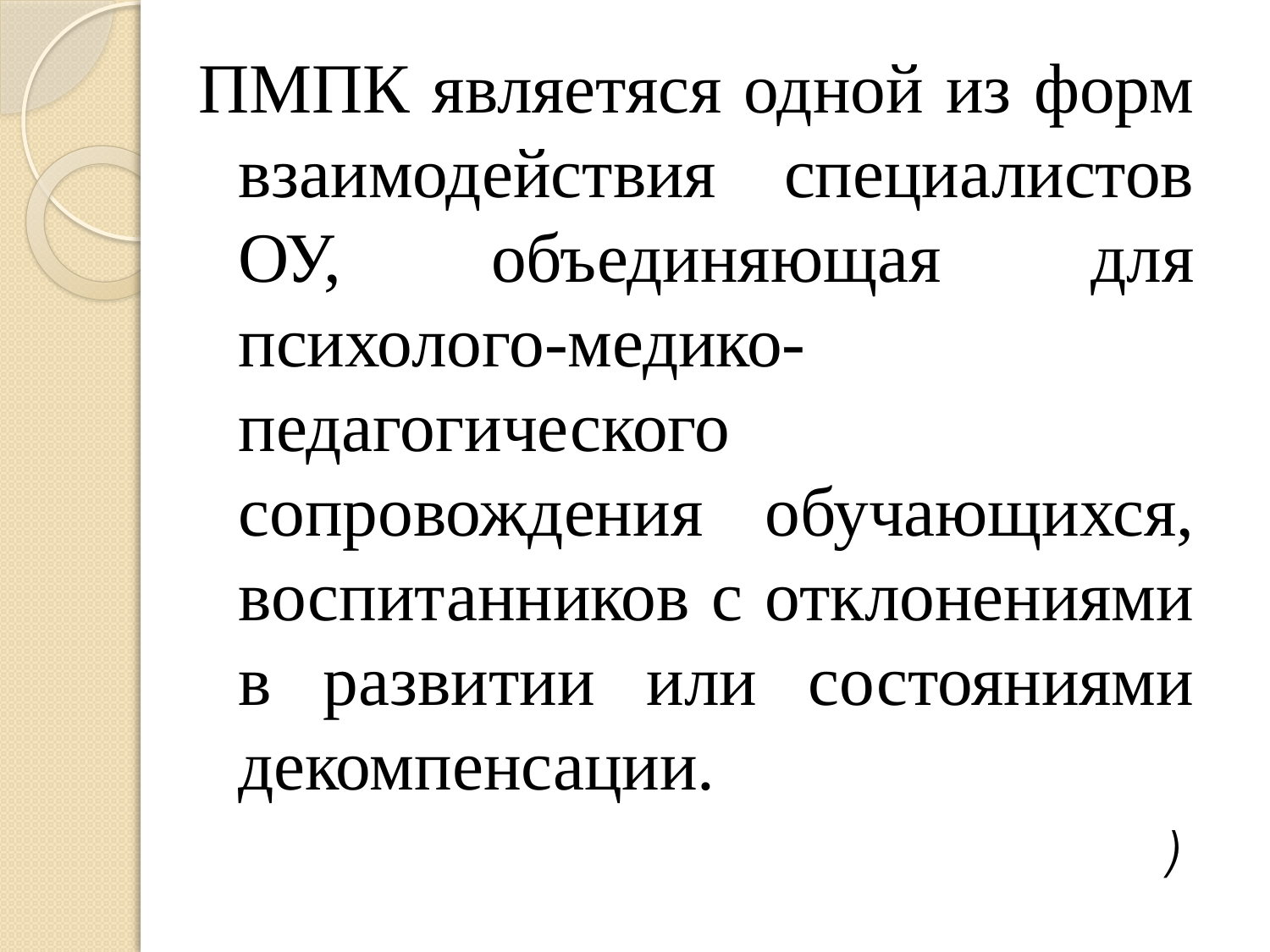

ПМПК являетяся одной из форм взаимодействия специалистов ОУ, объединяющая для психолого-медико-педагогического сопровождения обучающихся, воспитанников с отклонениями в развитии или состояниями декомпенсации.
)
#